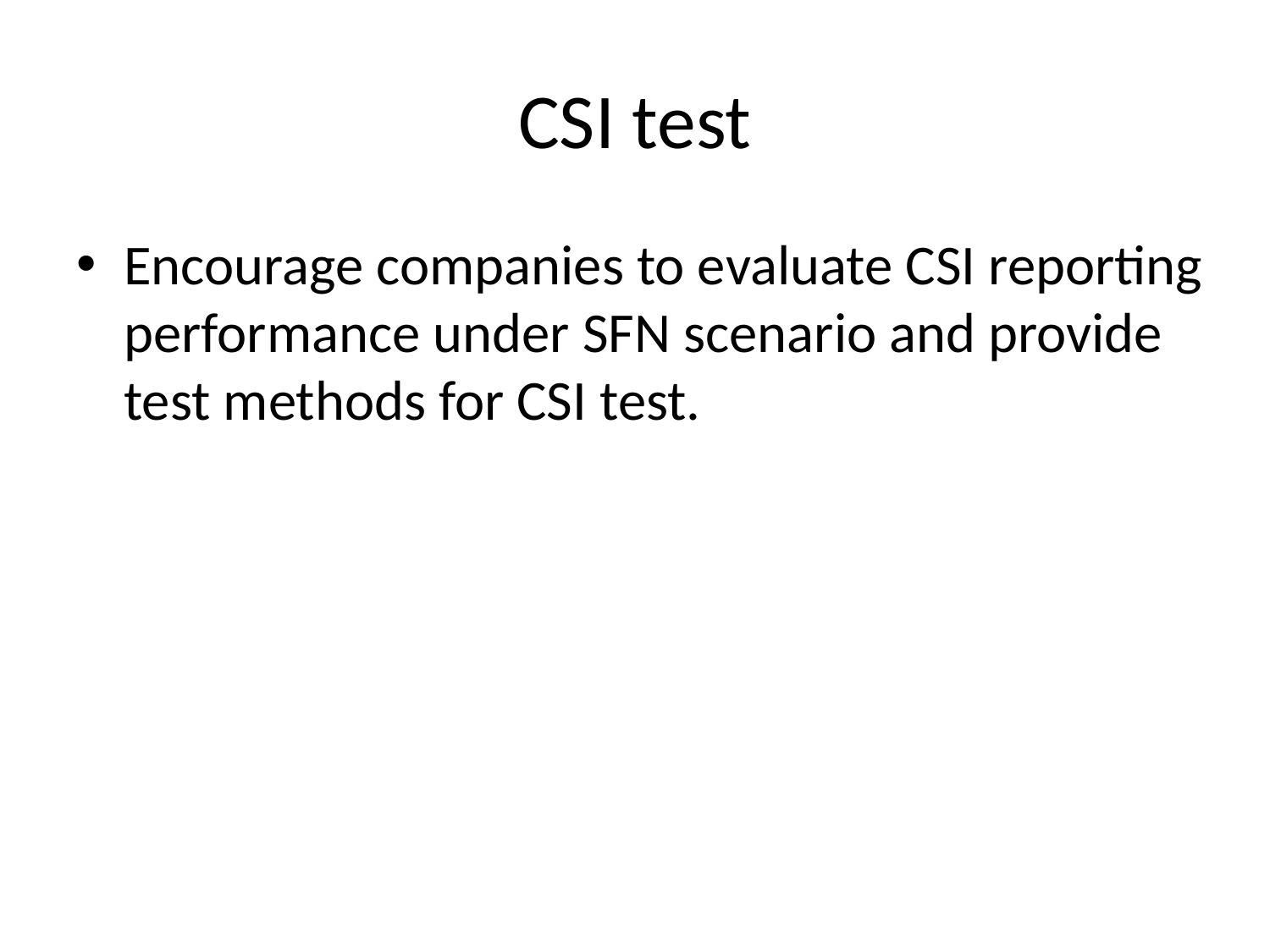

# CSI test
Encourage companies to evaluate CSI reporting performance under SFN scenario and provide test methods for CSI test.